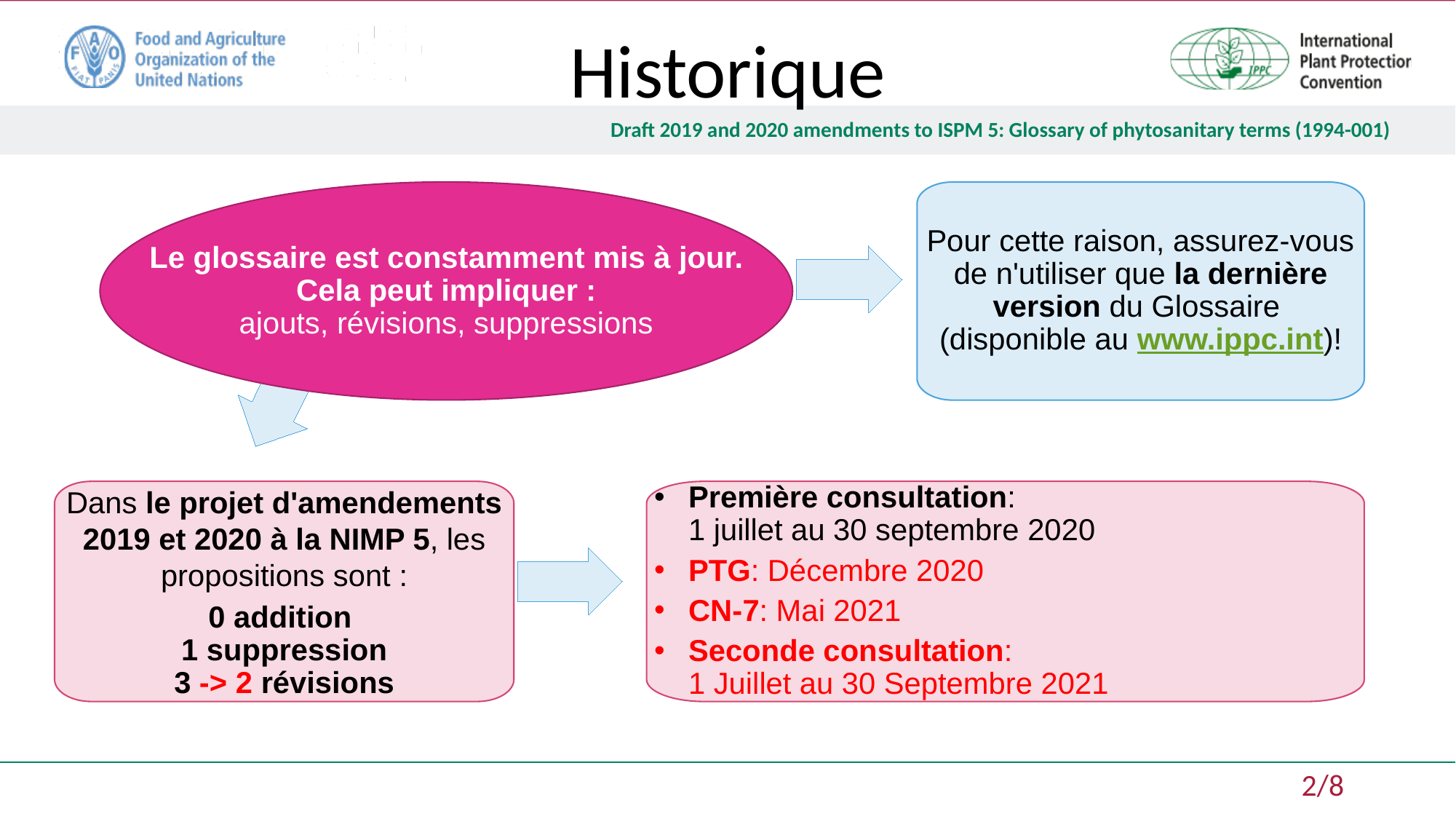

Historique
Le glossaire est constamment mis à jour. Cela peut impliquer :
ajouts, révisions, suppressions
Pour cette raison, assurez-vous de n'utiliser que la dernière version du Glossaire
(disponible au www.ippc.int)!

Première consultation:
1 juillet au 30 septembre 2020
PTG: Décembre 2020
CN-7: Mai 2021
Seconde consultation:
1 Juillet au 30 Septembre 2021
Dans le projet d'amendements 2019 et 2020 à la NIMP 5, les propositions sont :
0 addition
1 suppression
3 -> 2 révisions